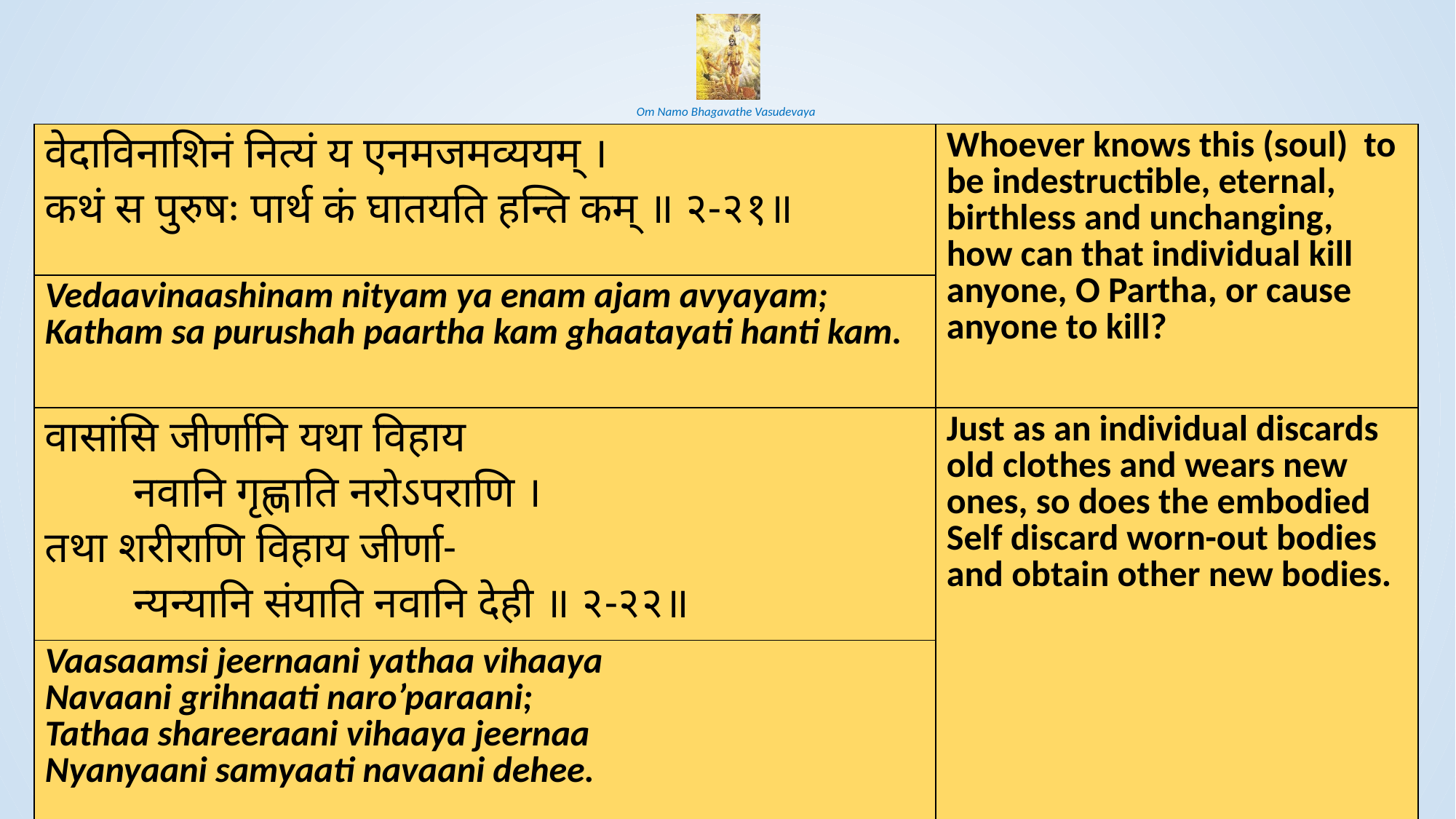

# Om Namo Bhagavathe Vasudevaya
| वेदाविनाशिनं नित्यं य एनमजमव्ययम् । कथं स पुरुषः पार्थ कं घातयति हन्ति कम् ॥ २-२१॥ | Whoever knows this (soul) to be indestructible, eternal, birthless and unchanging, how can that individual kill anyone, O Partha, or cause anyone to kill? |
| --- | --- |
| Vedaavinaashinam nityam ya enam ajam avyayam; Katham sa purushah paartha kam ghaatayati hanti kam. |  |
| वासांसि जीर्णानि यथा विहाय नवानि गृह्णाति नरोऽपराणि । तथा शरीराणि विहाय जीर्णा- न्यन्यानि संयाति नवानि देही ॥ २-२२॥ | Just as an individual discards old clothes and wears new ones, so does the embodied Self discard worn-out bodies and obtain other new bodies. |
| --- | --- |
| Vaasaamsi jeernaani yathaa vihaaya Navaani grihnaati naro’paraani; Tathaa shareeraani vihaaya jeernaa Nyanyaani samyaati navaani dehee. |  |